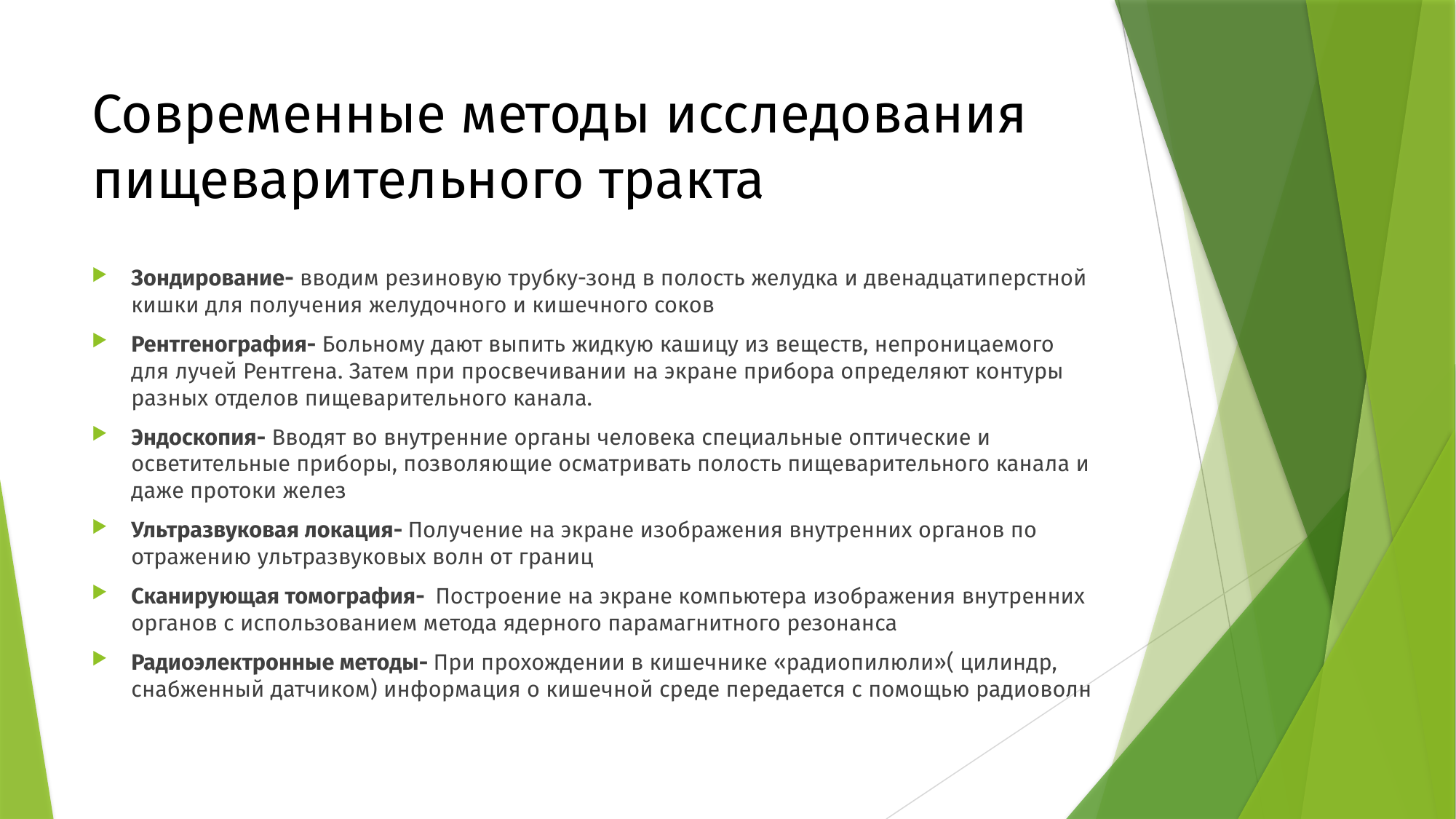

# Современные методы исследования пищеварительного тракта
Зондирование- вводим резиновую трубку-зонд в полость желудка и двенадцатиперстной кишки для получения желудочного и кишечного соков
Рентгенография- Больному дают выпить жидкую кашицу из веществ, непроницаемого для лучей Рентгена. Затем при просвечивании на экране прибора определяют контуры разных отделов пищеварительного канала.
Эндоскопия- Вводят во внутренние органы человека специальные оптические и осветительные приборы, позволяющие осматривать полость пищеварительного канала и даже протоки желез
Ультразвуковая локация- Получение на экране изображения внутренних органов по отражению ультразвуковых волн от границ
Сканирующая томография-  Построение на экране компьютера изображения внутренних органов с использованием метода ядерного парамагнитного резонанса
Радиоэлектронные методы- При прохождении в кишечнике «радиопилюли»( цилиндр, снабженный датчиком) информация о кишечной среде передается с помощью радиоволн